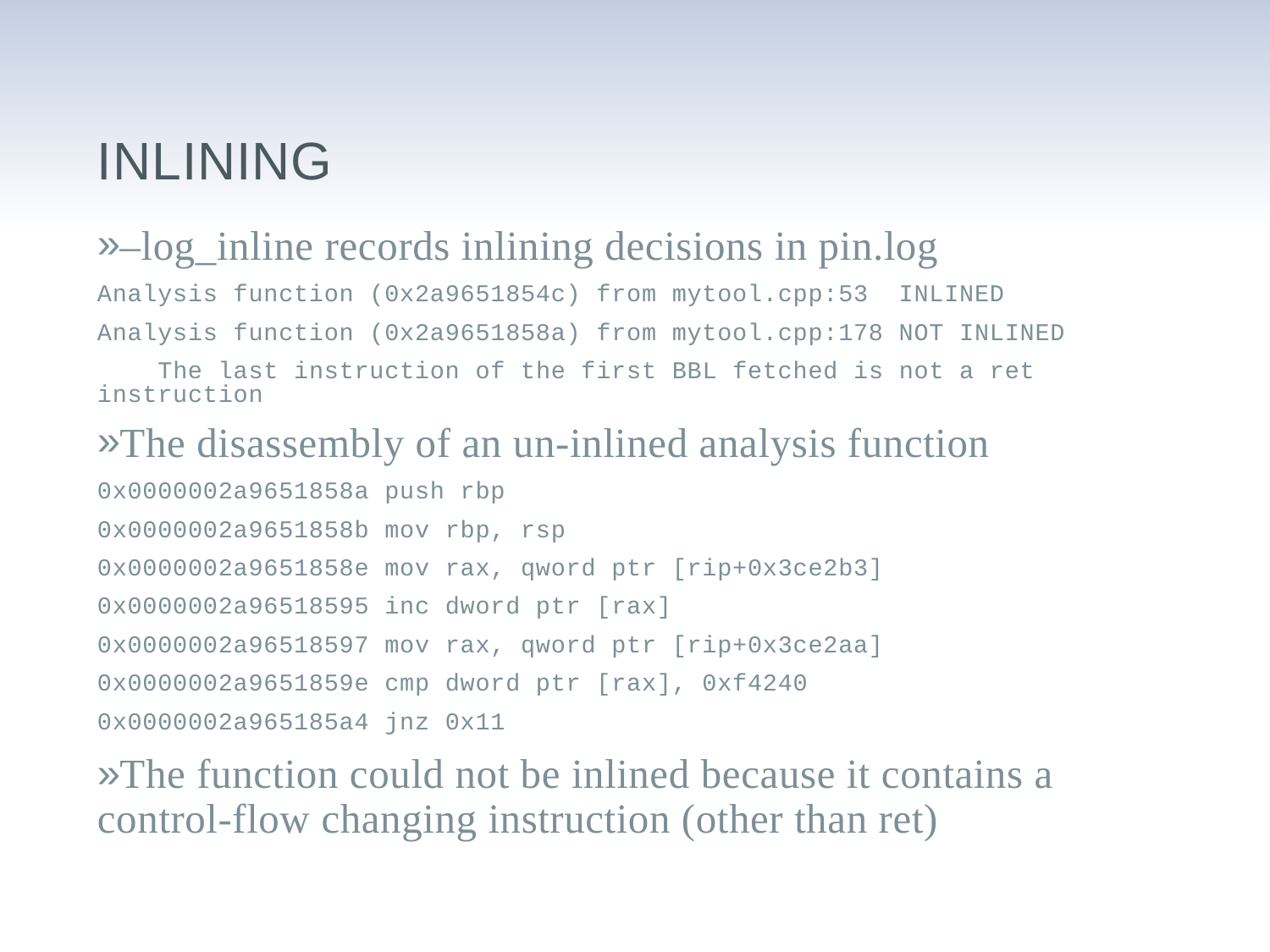

Inlining
–log_inline records inlining decisions in pin.log
Analysis function (0x2a9651854c) from mytool.cpp:53  INLINED
Analysis function (0x2a9651858a) from mytool.cpp:178 NOT INLINED
    The last instruction of the first BBL fetched is not a ret instruction
The disassembly of an un-inlined analysis function
0x0000002a9651858a push rbp
0x0000002a9651858b mov rbp, rsp
0x0000002a9651858e mov rax, qword ptr [rip+0x3ce2b3]
0x0000002a96518595 inc dword ptr [rax]
0x0000002a96518597 mov rax, qword ptr [rip+0x3ce2aa]
0x0000002a9651859e cmp dword ptr [rax], 0xf4240
0x0000002a965185a4 jnz 0x11
The function could not be inlined because it contains a control-flow changing instruction (other than ret)